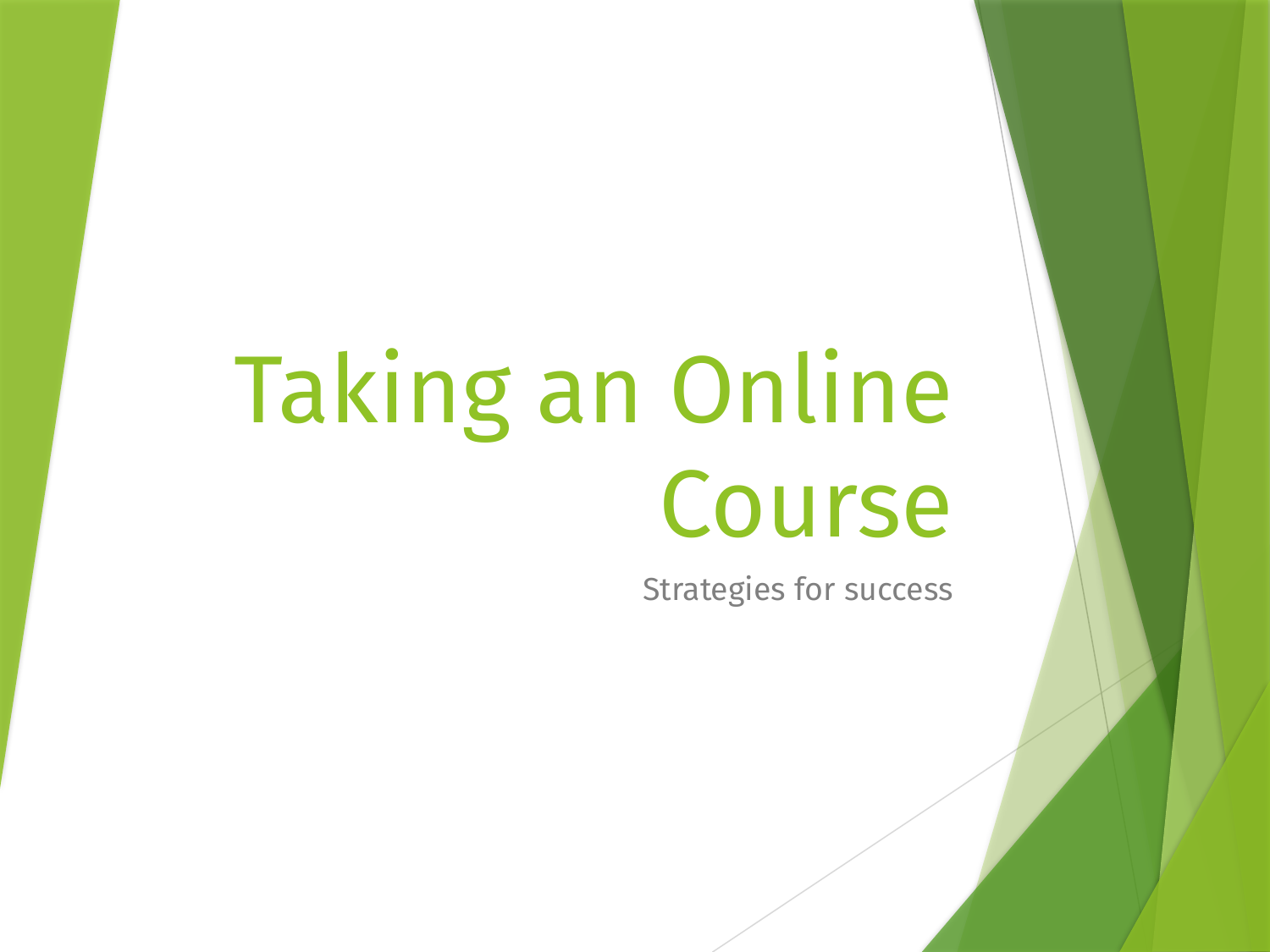

# Taking an Online Course
Strategies for success